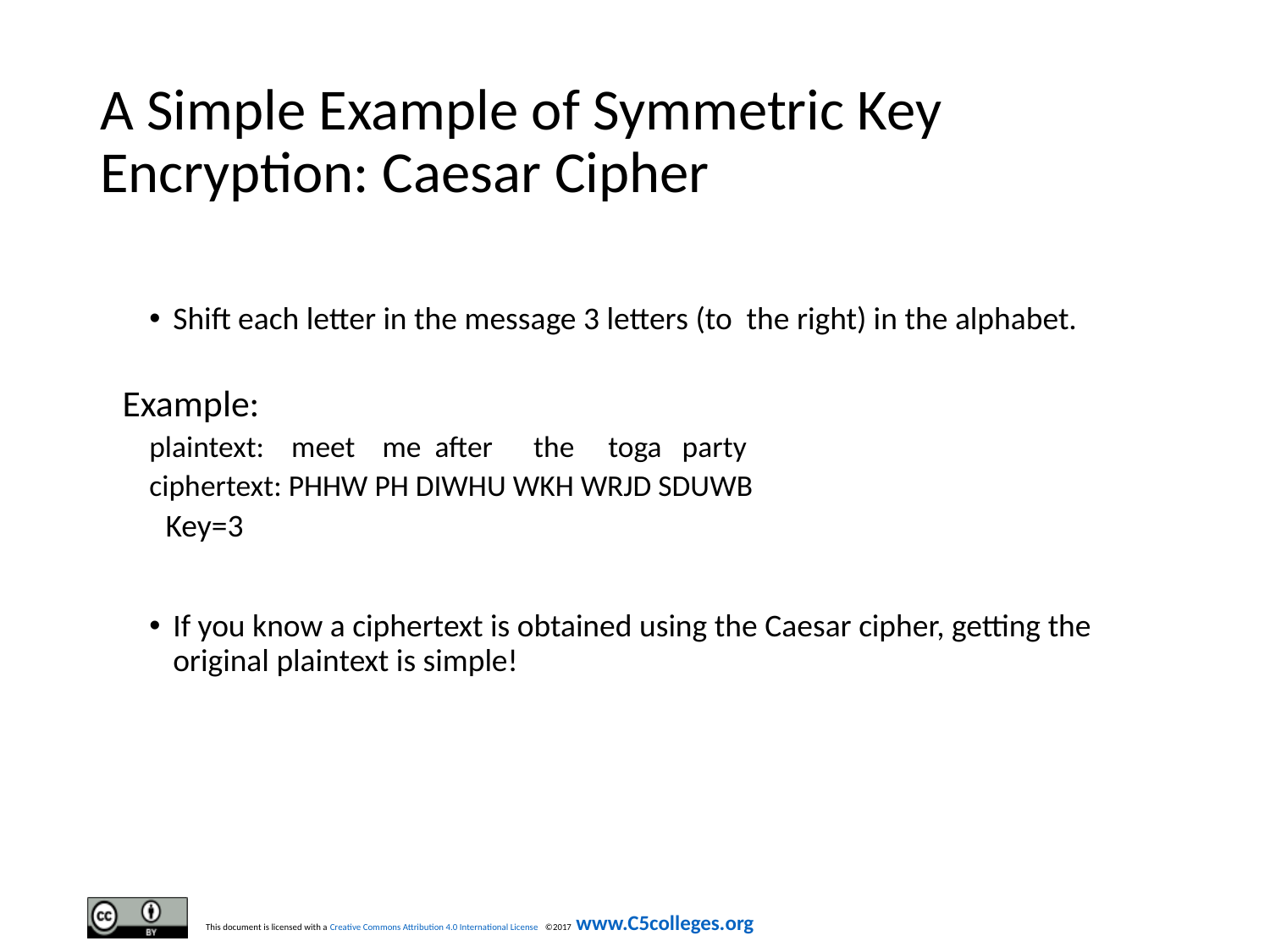

# A Simple Example of Symmetric Key Encryption: Caesar Cipher
Shift each letter in the message 3 letters (to  the right) in the alphabet.

Example:
plaintext:    meet    me  after      the     toga   party
ciphertext: PHHW PH DIWHU WKH WRJD SDUWB
Key=3

If you know a ciphertext is obtained using the Caesar cipher, getting the original plaintext is simple!